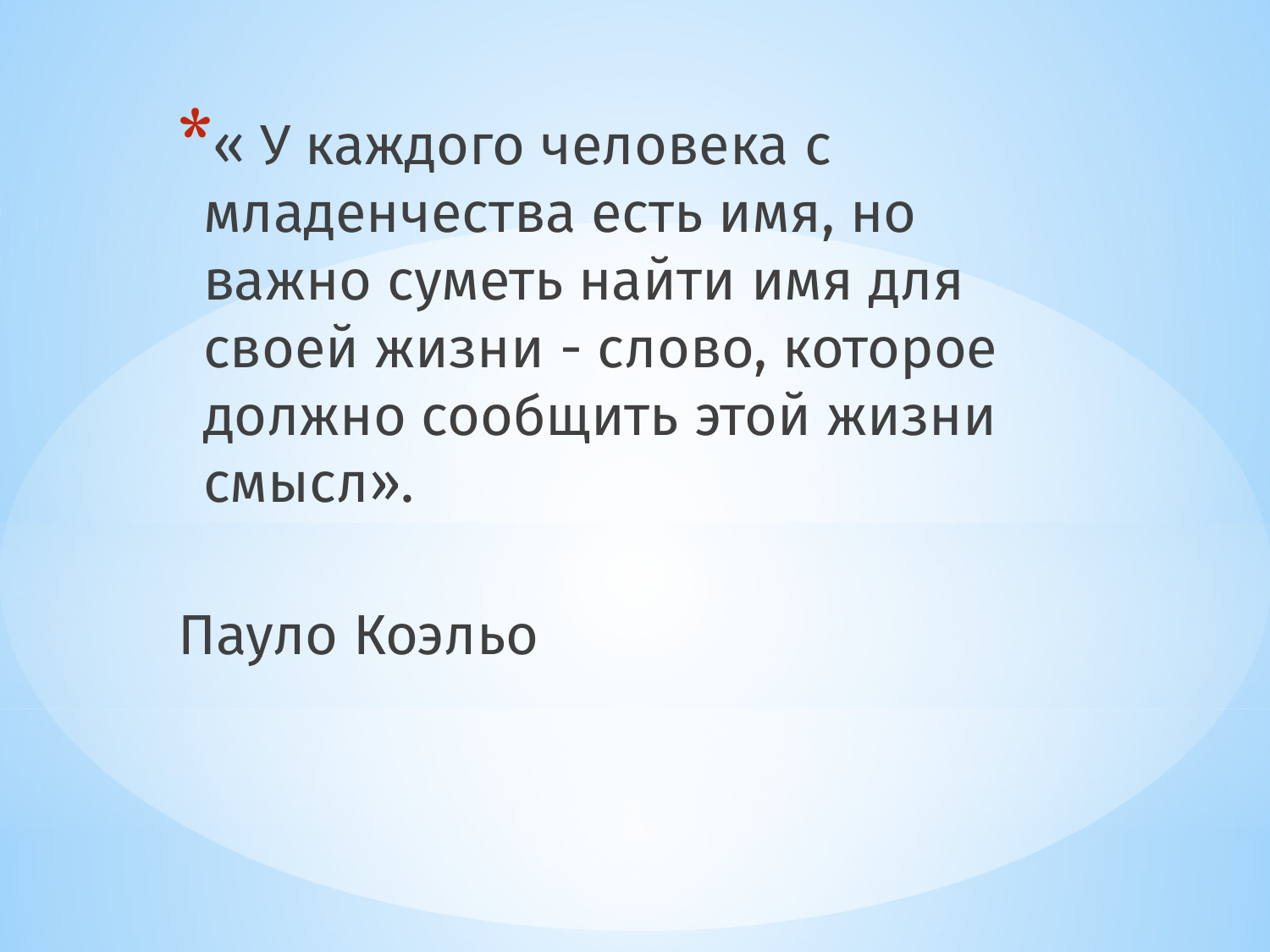

« У каждого человека с младенчества есть имя, но важно суметь найти имя для своей жизни - слово, которое должно сообщить этой жизни смысл».
                                                        Пауло Коэльо